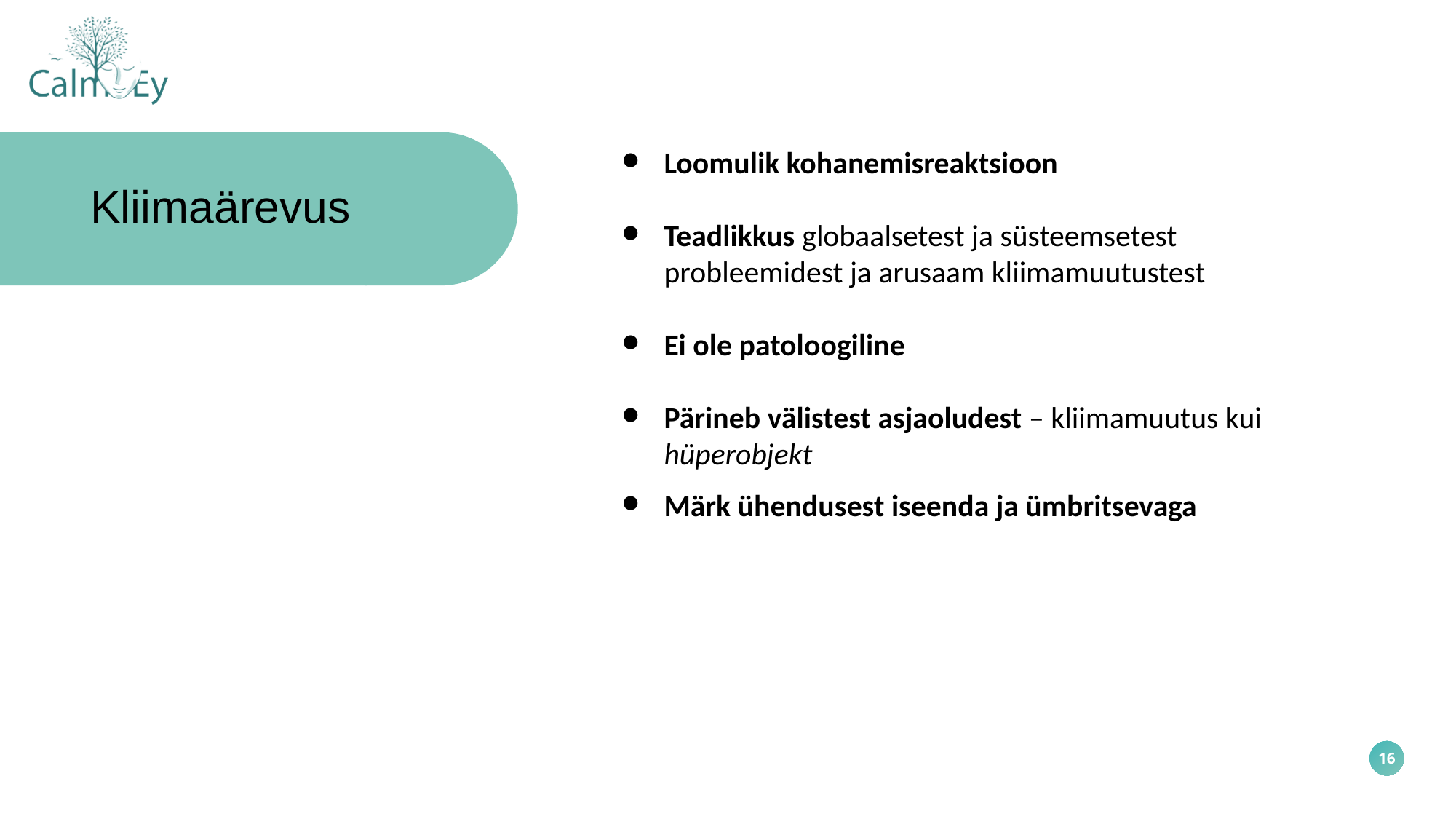

Loomulik kohanemisreaktsioon

Teadlikkus globaalsetest ja süsteemsetest probleemidest ja arusaam kliimamuutustest

Ei ole patoloogiline

Pärineb välistest asjaoludest – kliimamuutus kui hüperobjekt
Märk ühendusest iseenda ja ümbritsevaga
Kliimaärevus